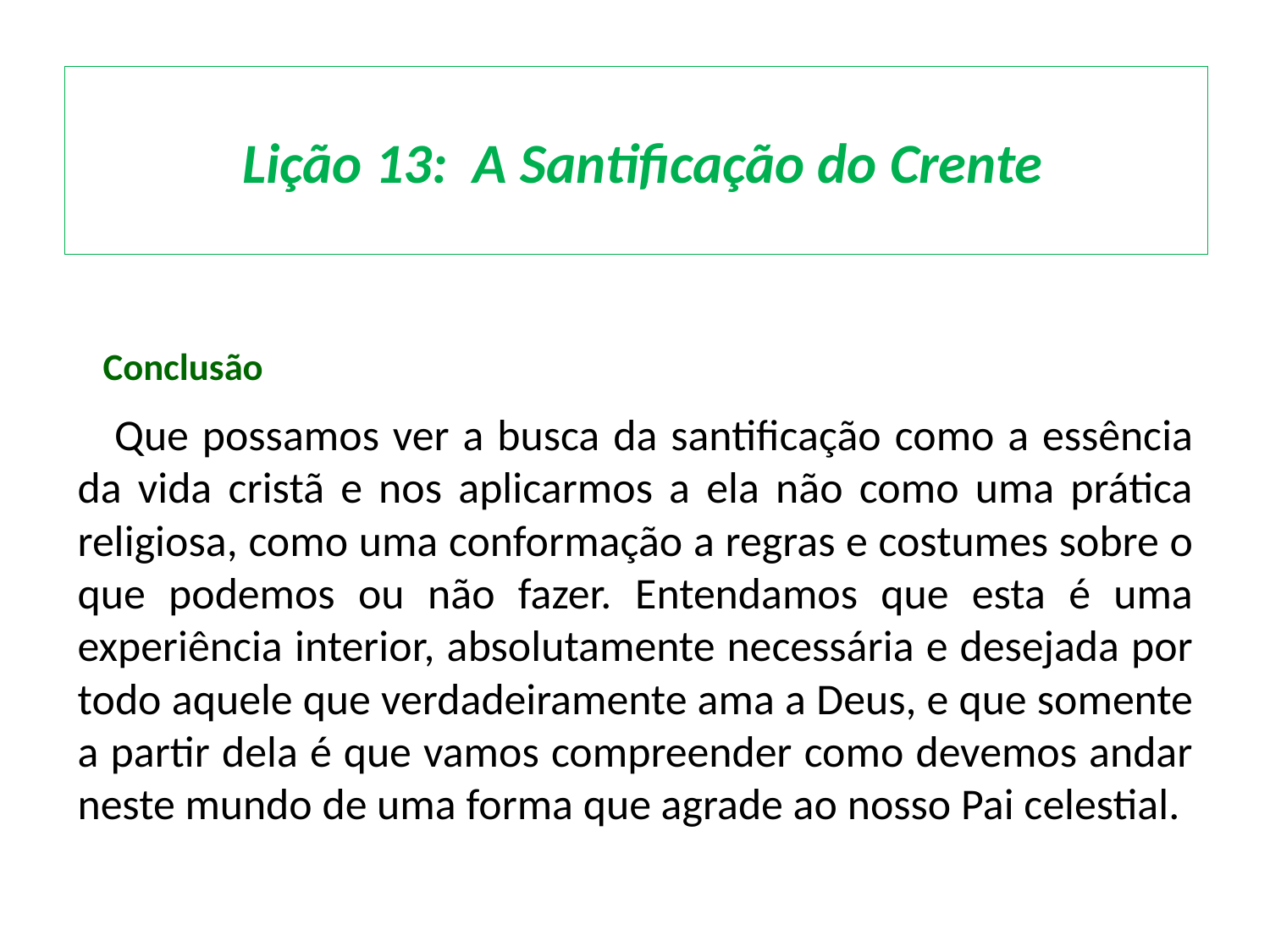

# Lição 13:  A Santificação do Crente
   Conclusão

	Que possamos ver a busca da santificação como a essência da vida cristã e nos aplicarmos a ela não como uma prática religiosa, como uma conformação a regras e costumes sobre o que podemos ou não fazer. Entendamos que esta é uma experiência interior, absolutamente necessária e desejada por todo aquele que verdadeiramente ama a Deus, e que somente a partir dela é que vamos compreender como devemos andar neste mundo de uma forma que agrade ao nosso Pai celestial.